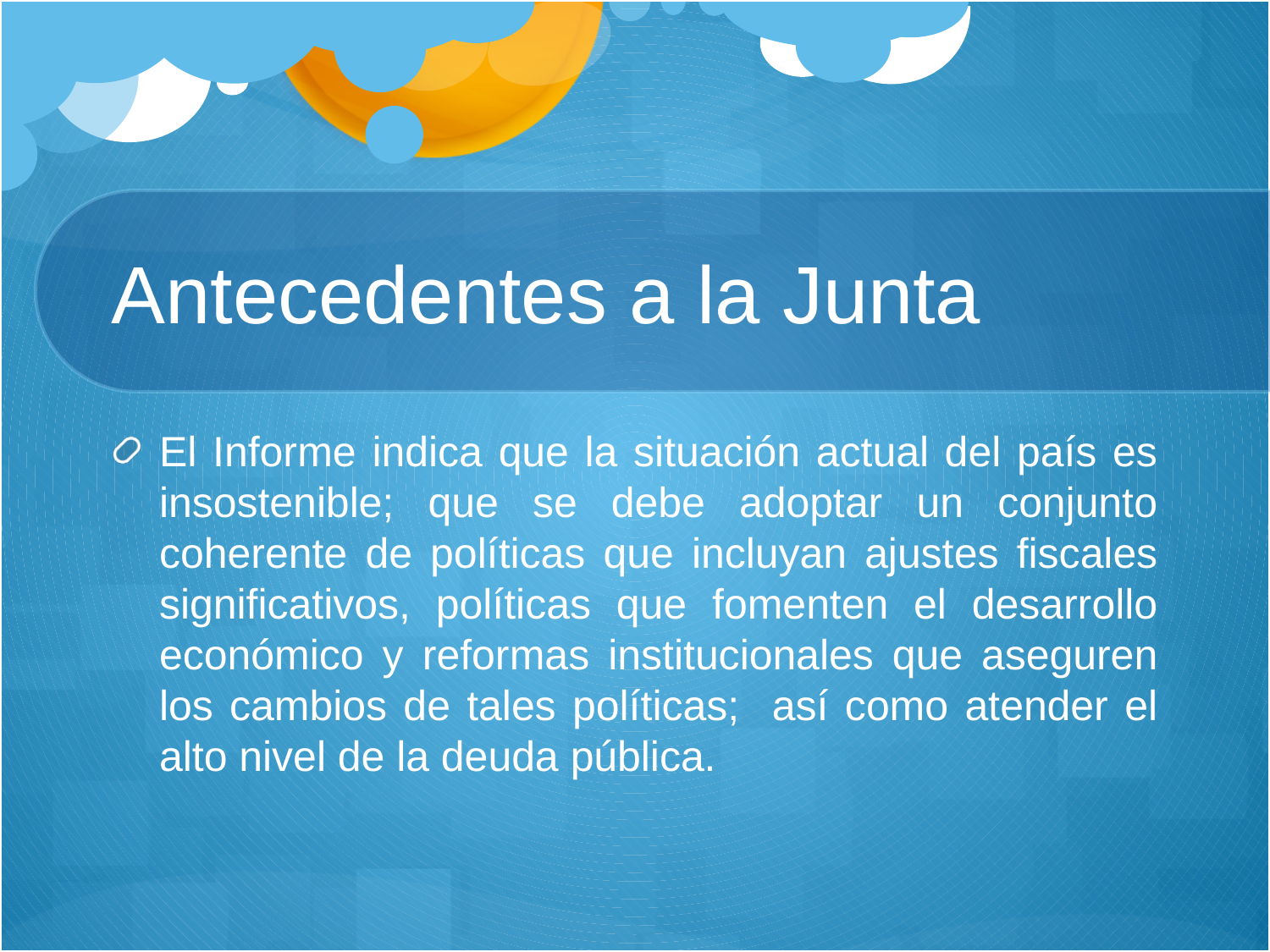

# Antecedentes a la Junta
El Informe indica que la situación actual del país es insostenible; que se debe adoptar un conjunto coherente de políticas que incluyan ajustes fiscales significativos, políticas que fomenten el desarrollo económico y reformas institucionales que aseguren los cambios de tales políticas;  así como atender el alto nivel de la deuda pública.